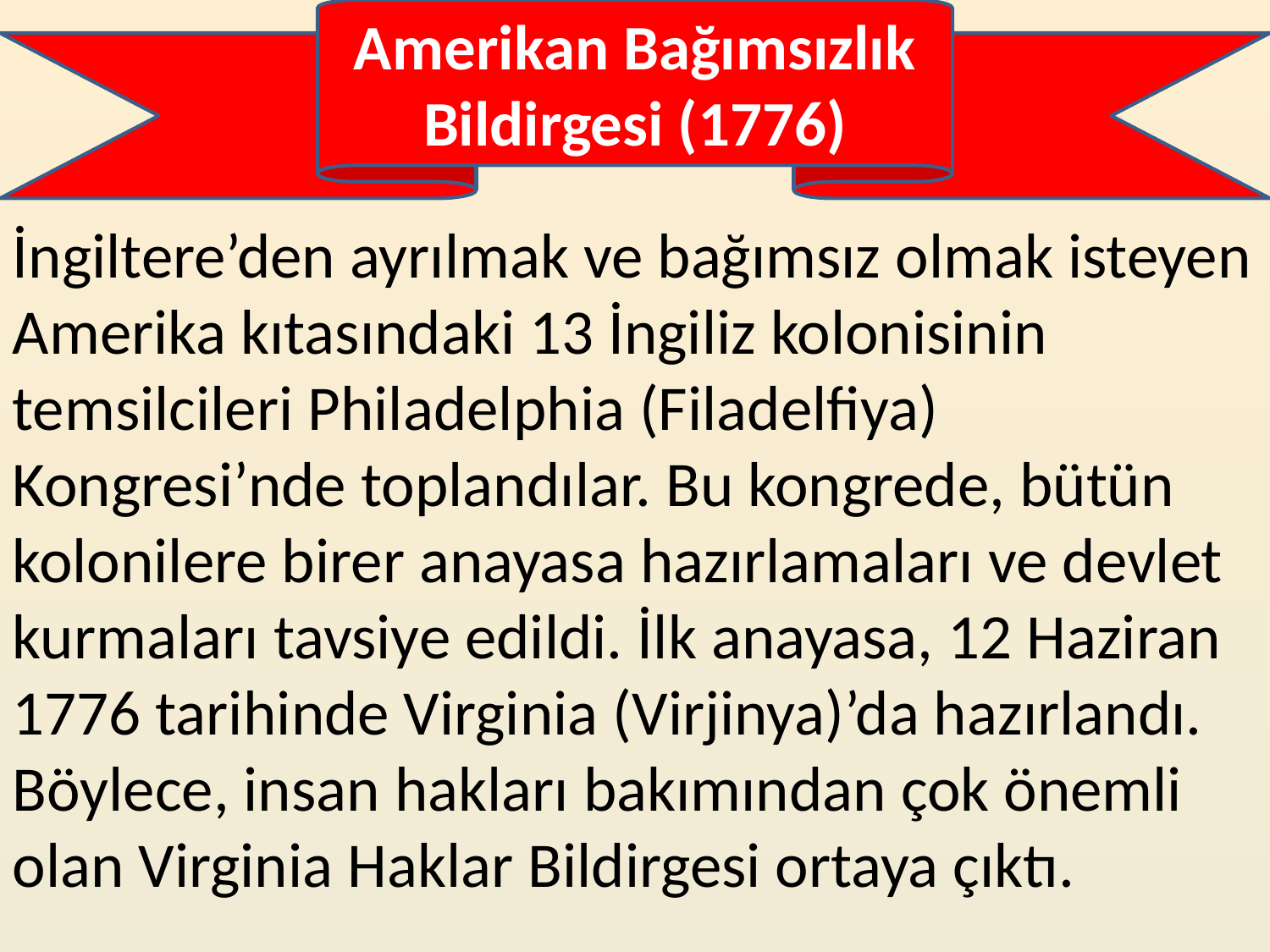

Amerikan Bağımsızlık Bildirgesi (1776)
İngiltere’den ayrılmak ve bağımsız olmak isteyen Amerika kıtasındaki 13 İngiliz kolonisinin temsilcileri Philadelphia (Filadelfiya) Kongresi’nde toplandılar. Bu kongrede, bütün kolonilere birer anayasa hazırlamaları ve devlet kurmaları tavsiye edildi. İlk anayasa, 12 Haziran 1776 tarihinde Virginia (Virjinya)’da hazırlandı. Böylece, insan hakları bakımından çok önemli olan Virginia Haklar Bildirgesi ortaya çıktı.